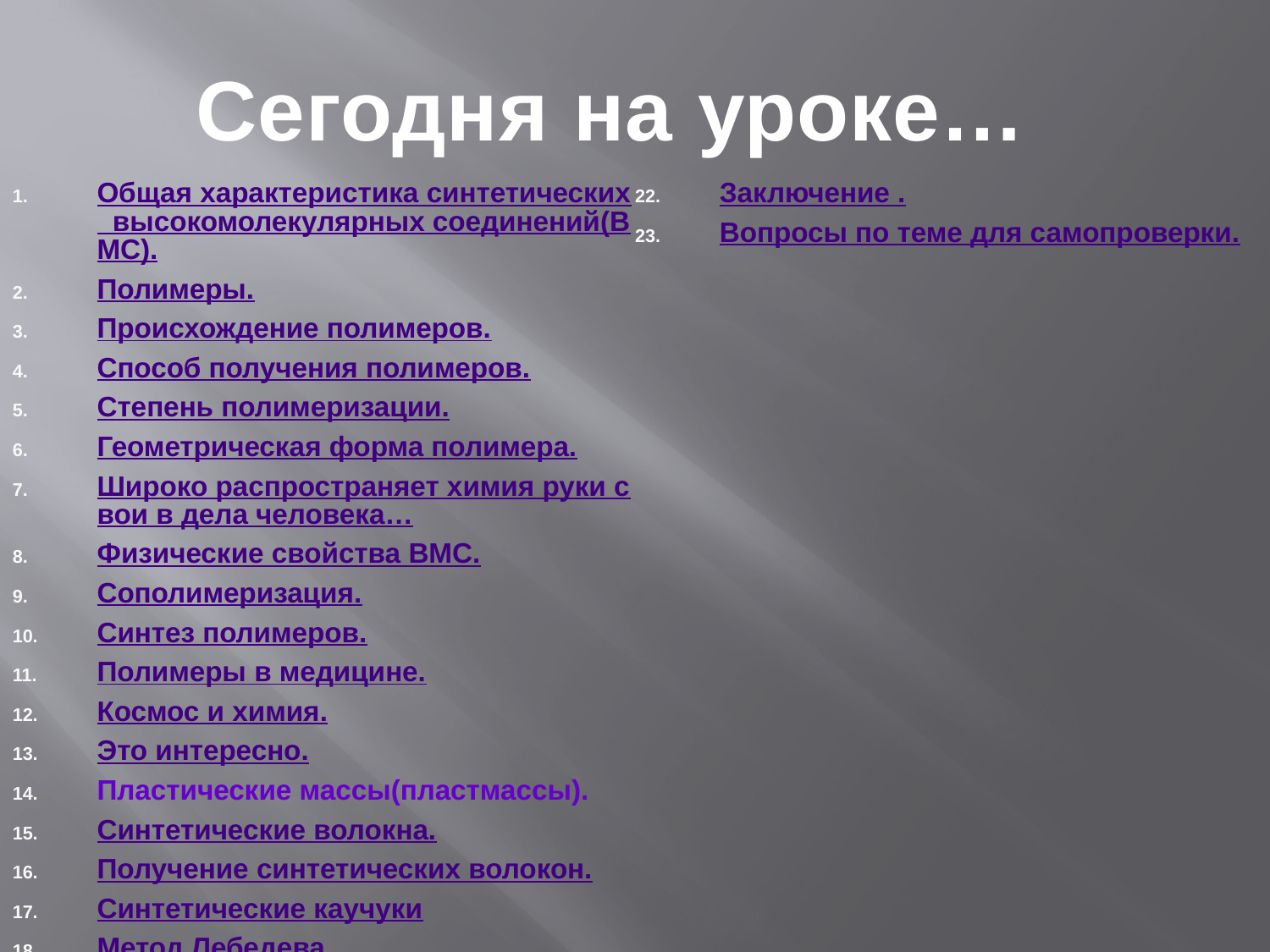

Сегодня на уроке…
Общая характеристика синтетических  высокомолекулярных соединений(ВМС).
Полимеры.
Происхождение полимеров.
Способ получения полимеров.
Степень полимеризации.
Геометрическая форма полимера.
Широко распространяет химия руки свои в дела человека…
Физические свойства ВМС.
Сополимеризация.
Синтез полимеров.
Полимеры в медицине.
Космос и химия.
Это интересно.
Пластические массы(пластмассы).
Синтетические волокна.
Получение синтетических волокон.
Синтетические каучуки
Метод Лебедева.
Вклад химии в победу.
Знаете ли вы, что…
К вашему сведенью.
Заключение .
Вопросы по теме для самопроверки.